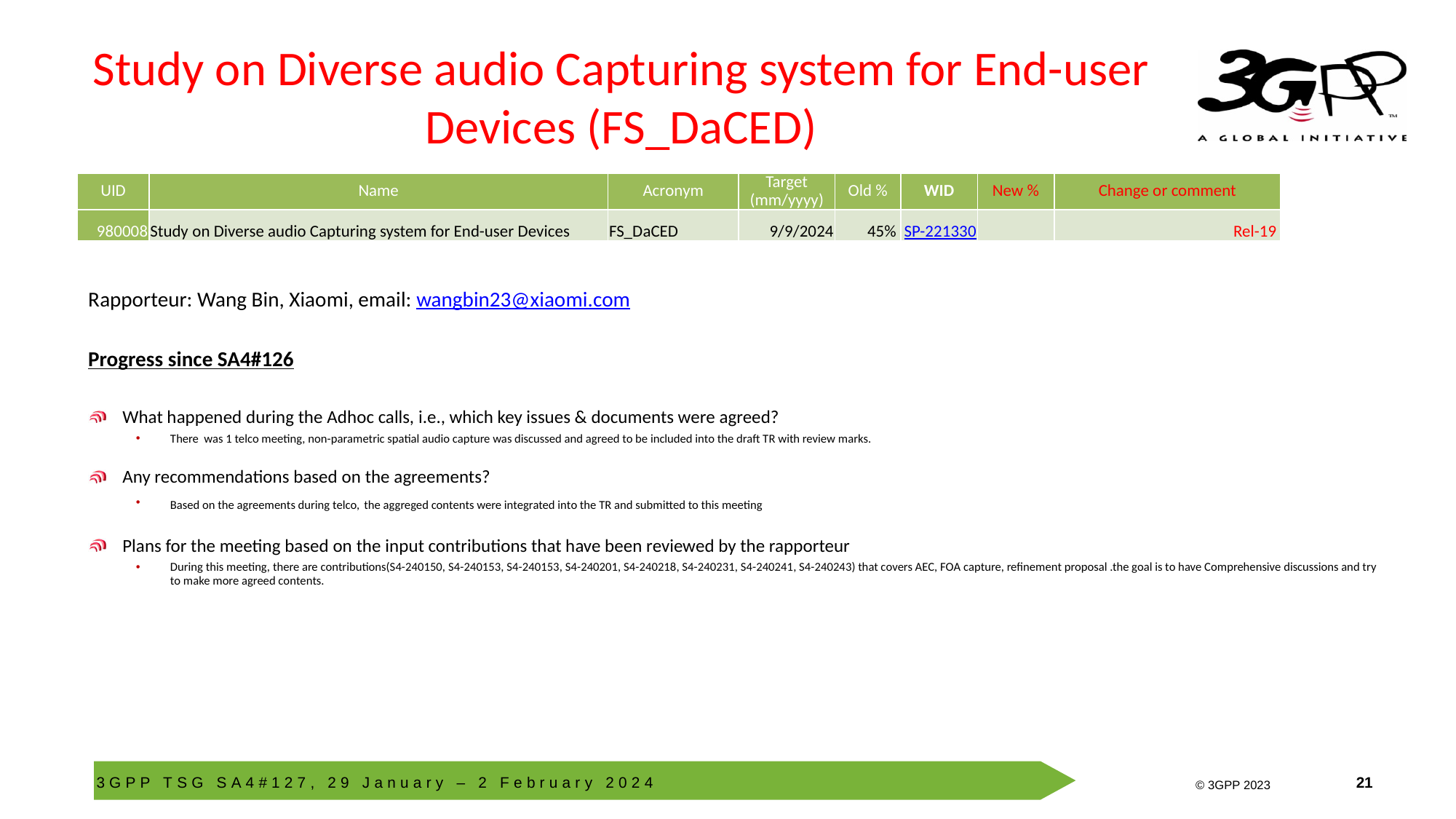

# Study on Diverse audio Capturing system for End-user Devices (FS_DaCED)
| UID | Name | Acronym | Target (mm/yyyy) | Old % | WID | New % | Change or comment |
| --- | --- | --- | --- | --- | --- | --- | --- |
| 980008 | Study on Diverse audio Capturing system for End-user Devices | FS\_DaCED | 9/9/2024 | 45% | SP-221330 |  | Rel-19 |
Rapporteur: Wang Bin, Xiaomi, email: wangbin23@xiaomi.com

Progress since SA4#126

What happened during the Adhoc calls, i.e., which key issues & documents were agreed?
There  was 1 telco meeting, non-parametric spatial audio capture was discussed and agreed to be included into the draft TR with review marks.

Any recommendations based on the agreements?
Based on the agreements during telco, the aggreged contents were integrated into the TR and submitted to this meeting

Plans for the meeting based on the input contributions that have been reviewed by the rapporteur
During this meeting, there are contributions(S4-240150, S4-240153, S4-240153, S4-240201, S4-240218, S4-240231, S4-240241, S4-240243) that covers AEC, FOA capture, refinement proposal .the goal is to have Comprehensive discussions and try to make more agreed contents.